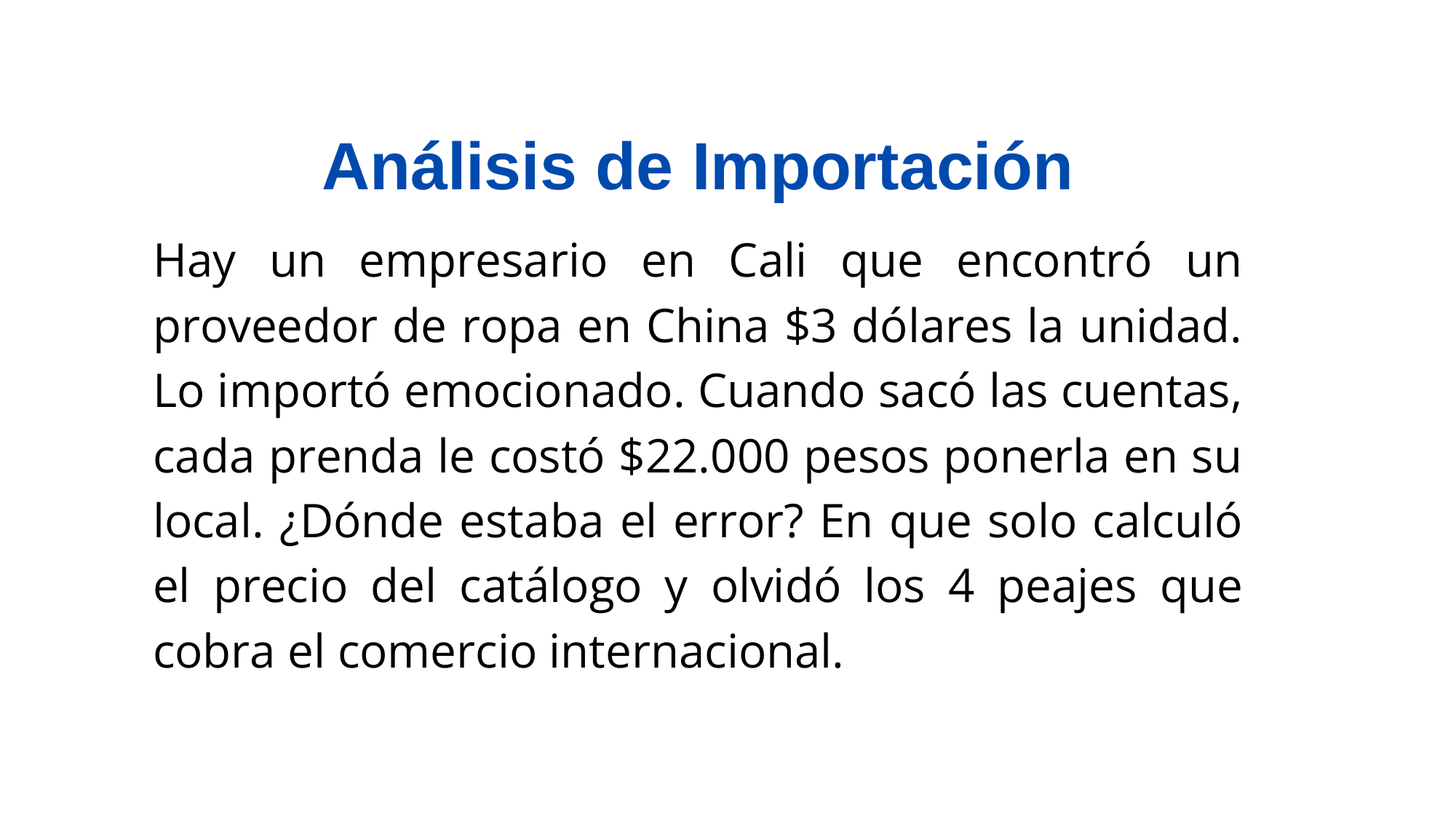

Análisis de Importación
Hay un empresario en Cali que encontró un proveedor de ropa en China $3 dólares la unidad. Lo importó emocionado. Cuando sacó las cuentas, cada prenda le costó $22.000 pesos ponerla en su local. ¿Dónde estaba el error? En que solo calculó el precio del catálogo y olvidó los 4 peajes que cobra el comercio internacional.